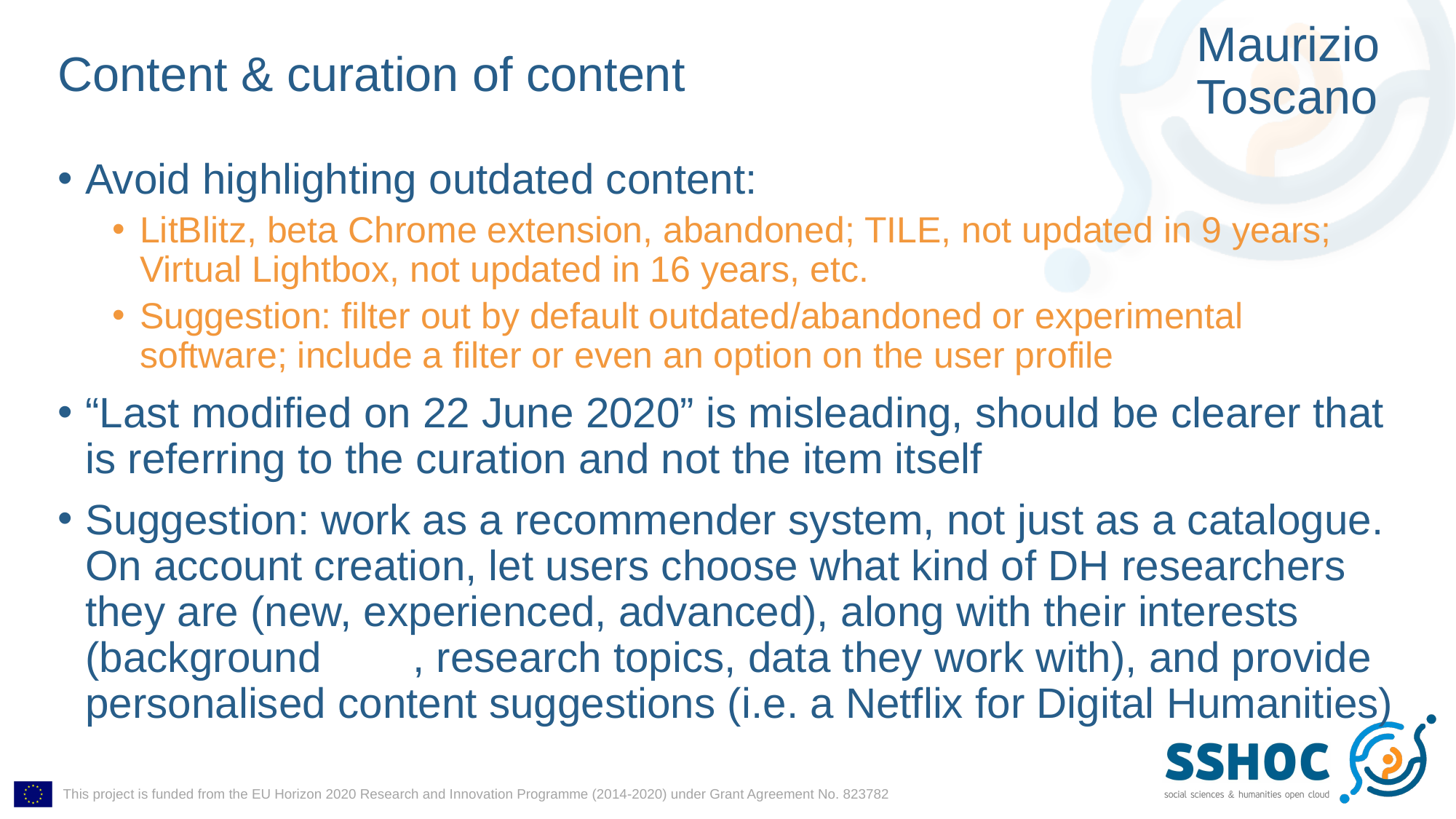

Maurizio Toscano
# Content & curation of content
Avoid highlighting outdated content:
LitBlitz, beta Chrome extension, abandoned; TILE, not updated in 9 years; Virtual Lightbox, not updated in 16 years, etc.
Suggestion: filter out by default outdated/abandoned or experimental software; include a filter or even an option on the user profile
“Last modified on 22 June 2020” is misleading, should be clearer that is referring to the curation and not the item itself
Suggestion: work as a recommender system, not just as a catalogue. On account creation, let users choose what kind of DH researchers they are (new, experienced, advanced), along with their interests (background	, research topics, data they work with), and provide personalised content suggestions (i.e. a Netflix for Digital Humanities)